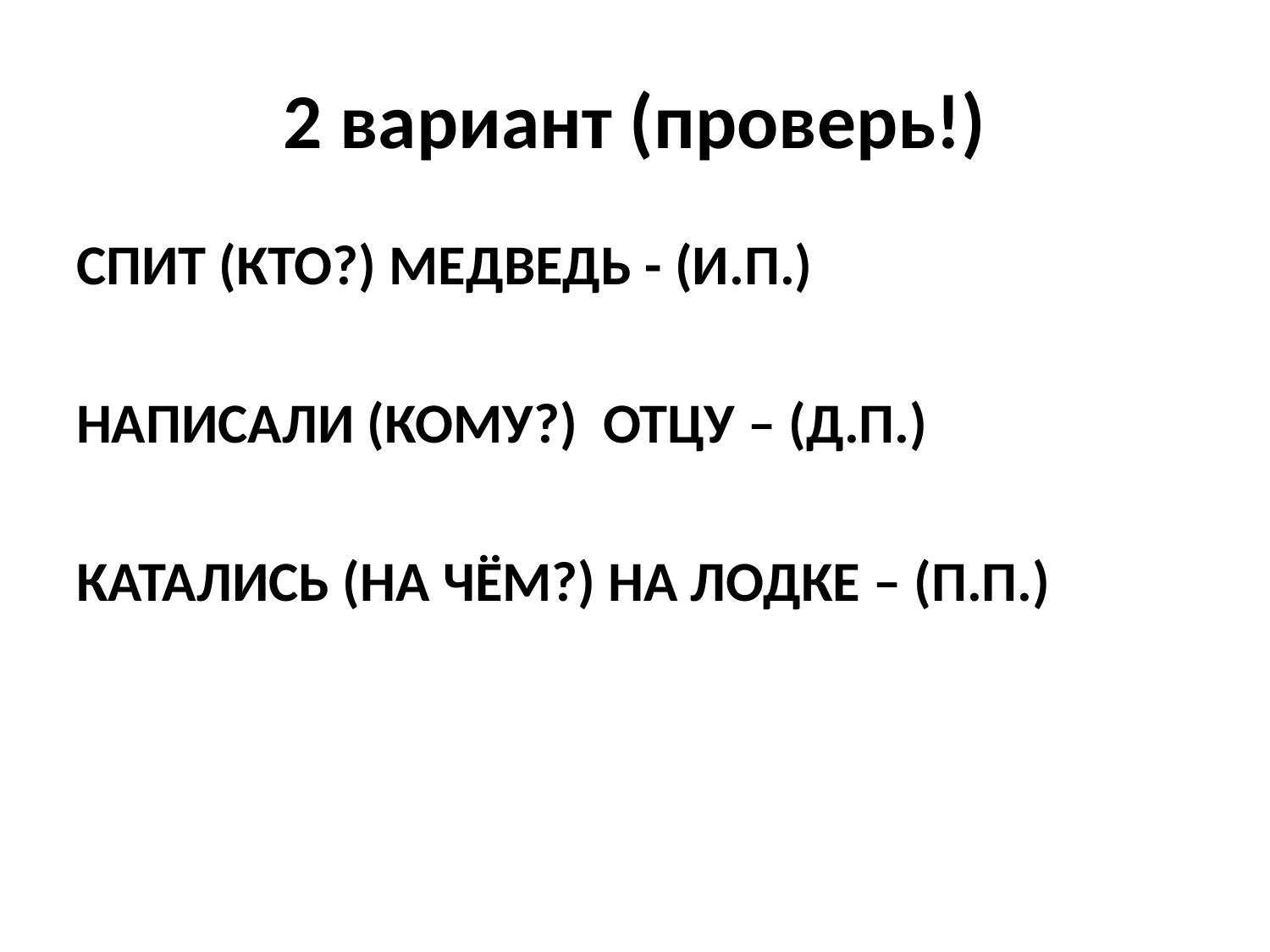

# 2 вариант (проверь!)
СПИТ (КТО?) МЕДВЕДЬ - (И.П.)

НАПИСАЛИ (КОМУ?)  ОТЦУ – (Д.П.)

КАТАЛИСЬ (НА ЧЁМ?) НА ЛОДКЕ – (П.П.)